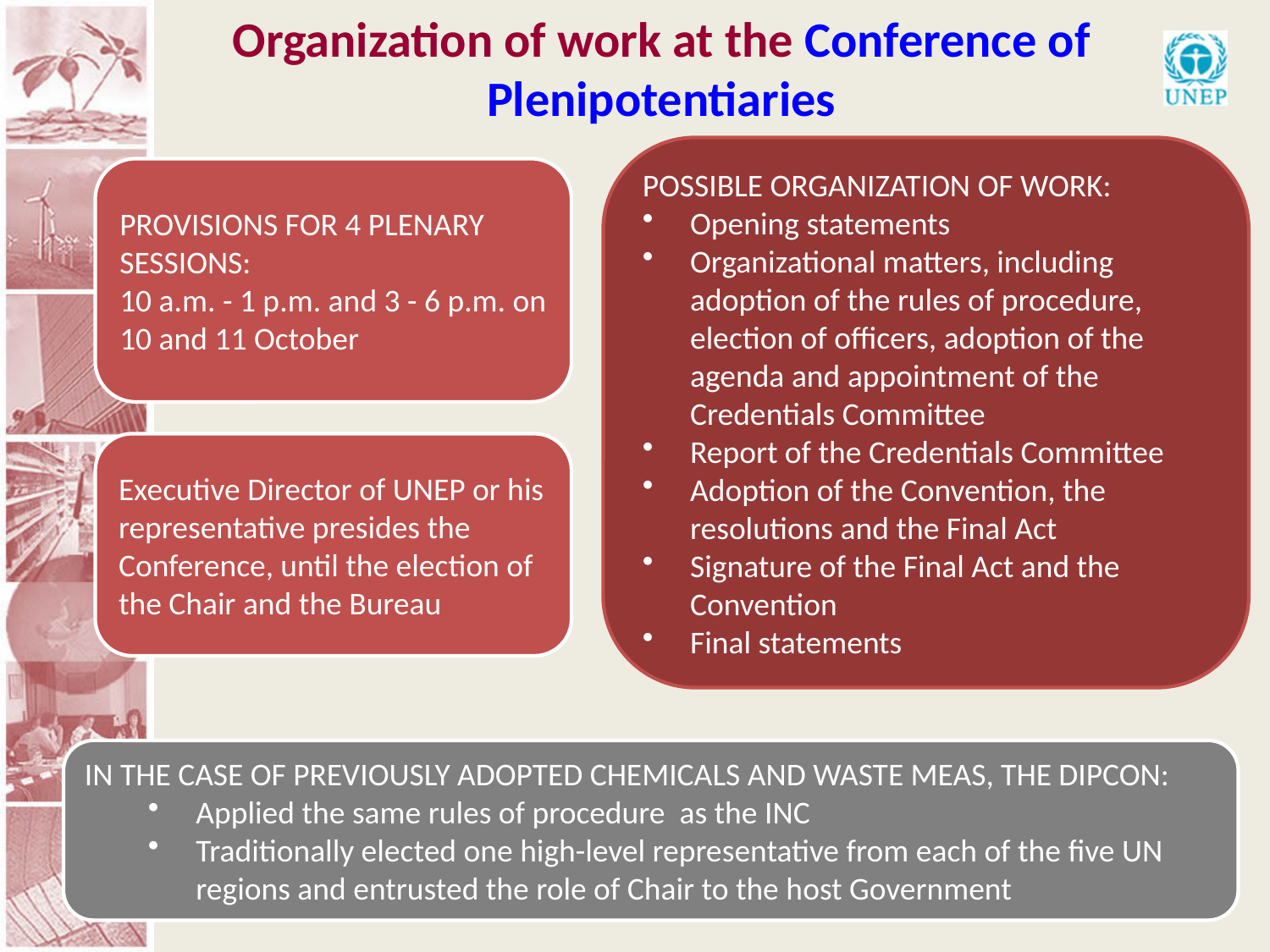

Organization of work at the Conference of Plenipotentiaries
POSSIBLE ORGANIZATION OF WORK:
Opening statements
Organizational matters, including adoption of the rules of procedure, election of officers, adoption of the agenda and appointment of the Credentials Committee
Report of the Credentials Committee
Adoption of the Convention, the resolutions and the Final Act
Signature of the Final Act and the Convention
Final statements
PROVISIONS FOR 4 PLENARY SESSIONS:
10 a.m. - 1 p.m. and 3 - 6 p.m. on 10 and 11 October
.
Executive Director of UNEP or his representative presides the Conference, until the election of the Chair and the Bureau
IN THE CASE OF PREVIOUSLY ADOPTED CHEMICALS AND WASTE MEAS, THE DIPCON:
Applied the same rules of procedure  as the INC
Traditionally elected one high-level representative from each of the five UN regions and entrusted the role of Chair to the host Government